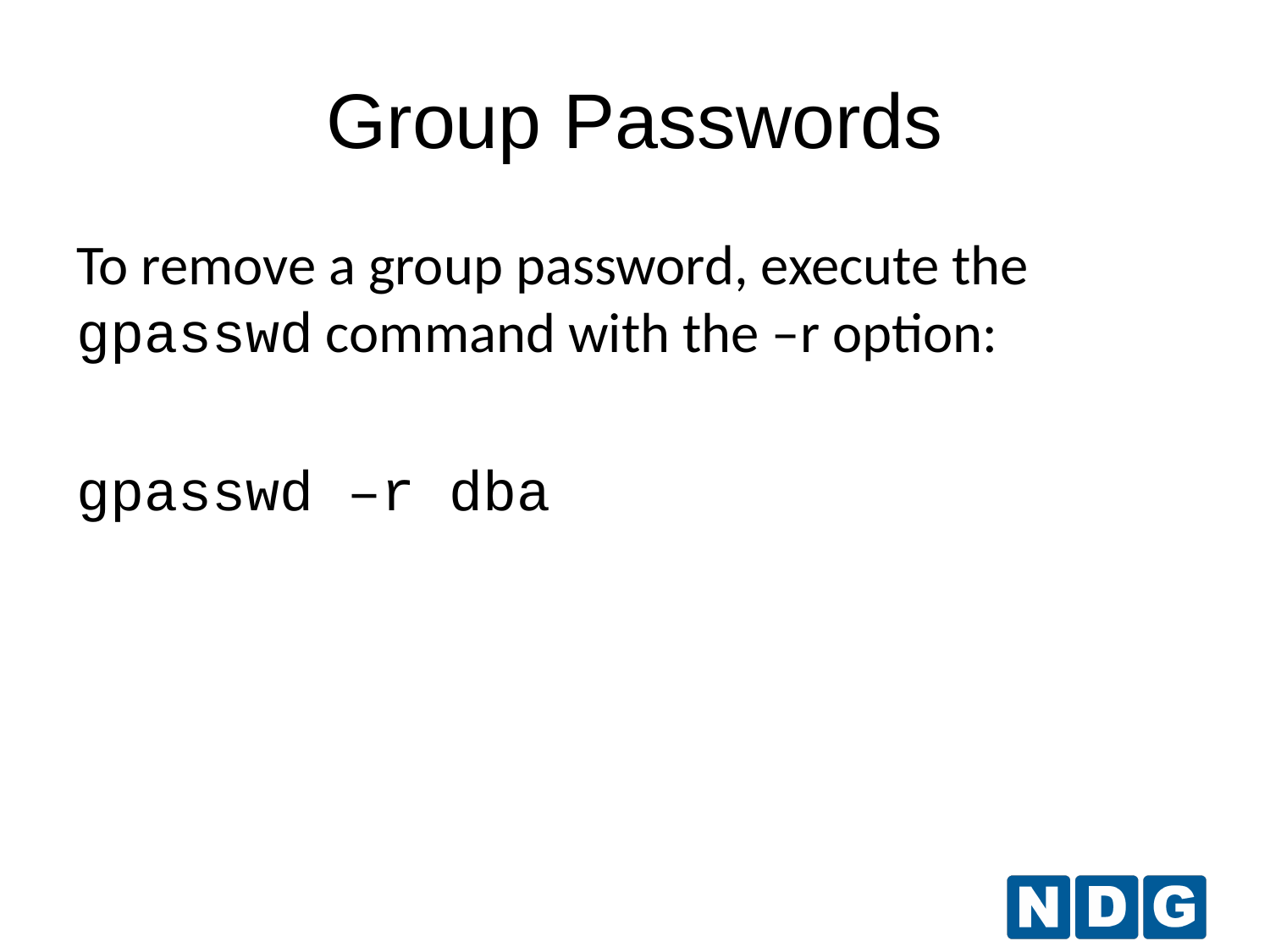

Group Passwords
To remove a group password, execute the gpasswd command with the –r option:

gpasswd –r dba